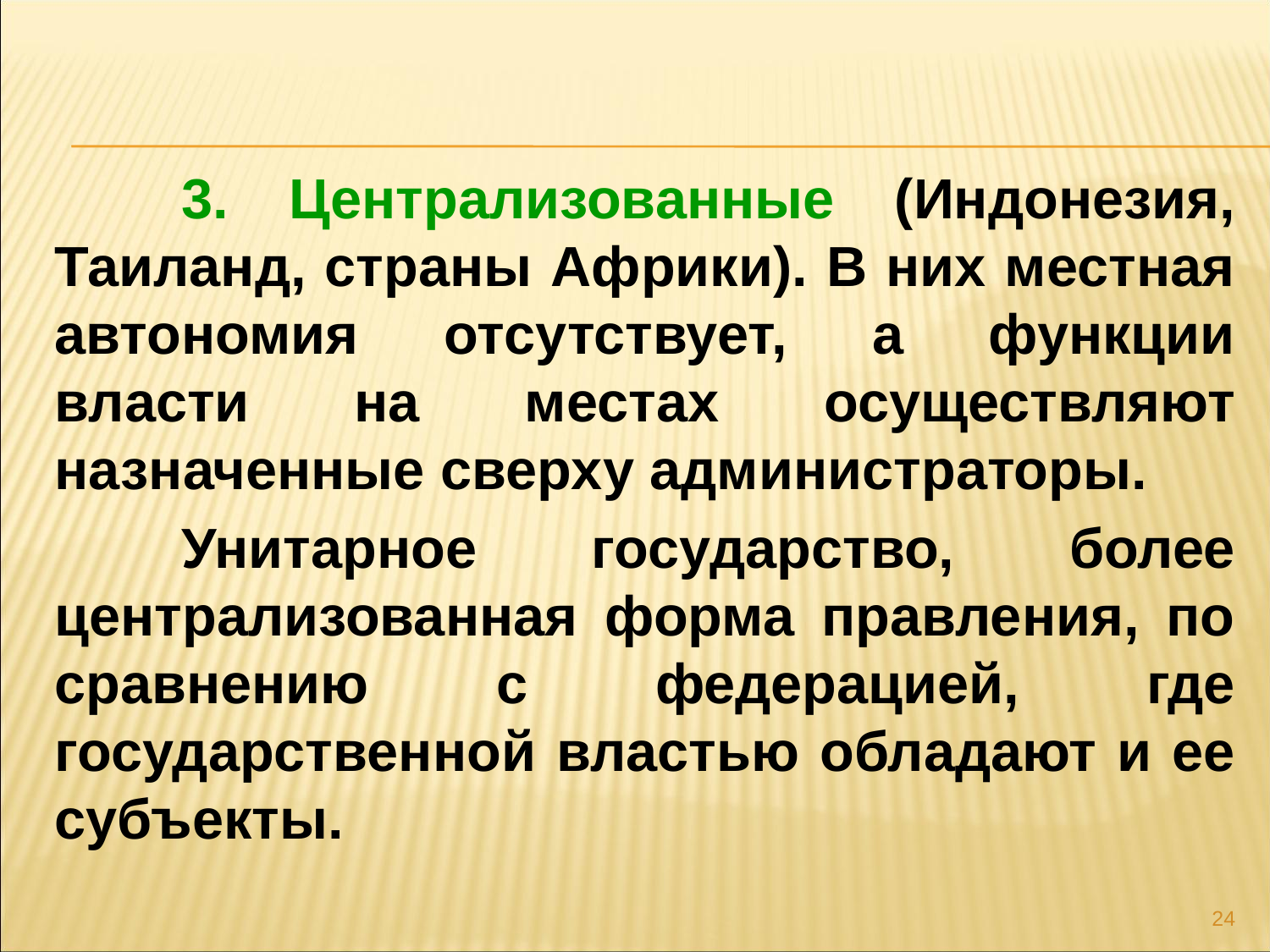

3. Централизованные (Индонезия, Таиланд, страны Африки). В них местная автономия отсутствует, а функции власти на местах осуществляют назначенные сверху администраторы.
	Унитарное государство, более централизованная форма правления, по сравнению с федерацией, где государственной властью обладают и ее субъекты.

24